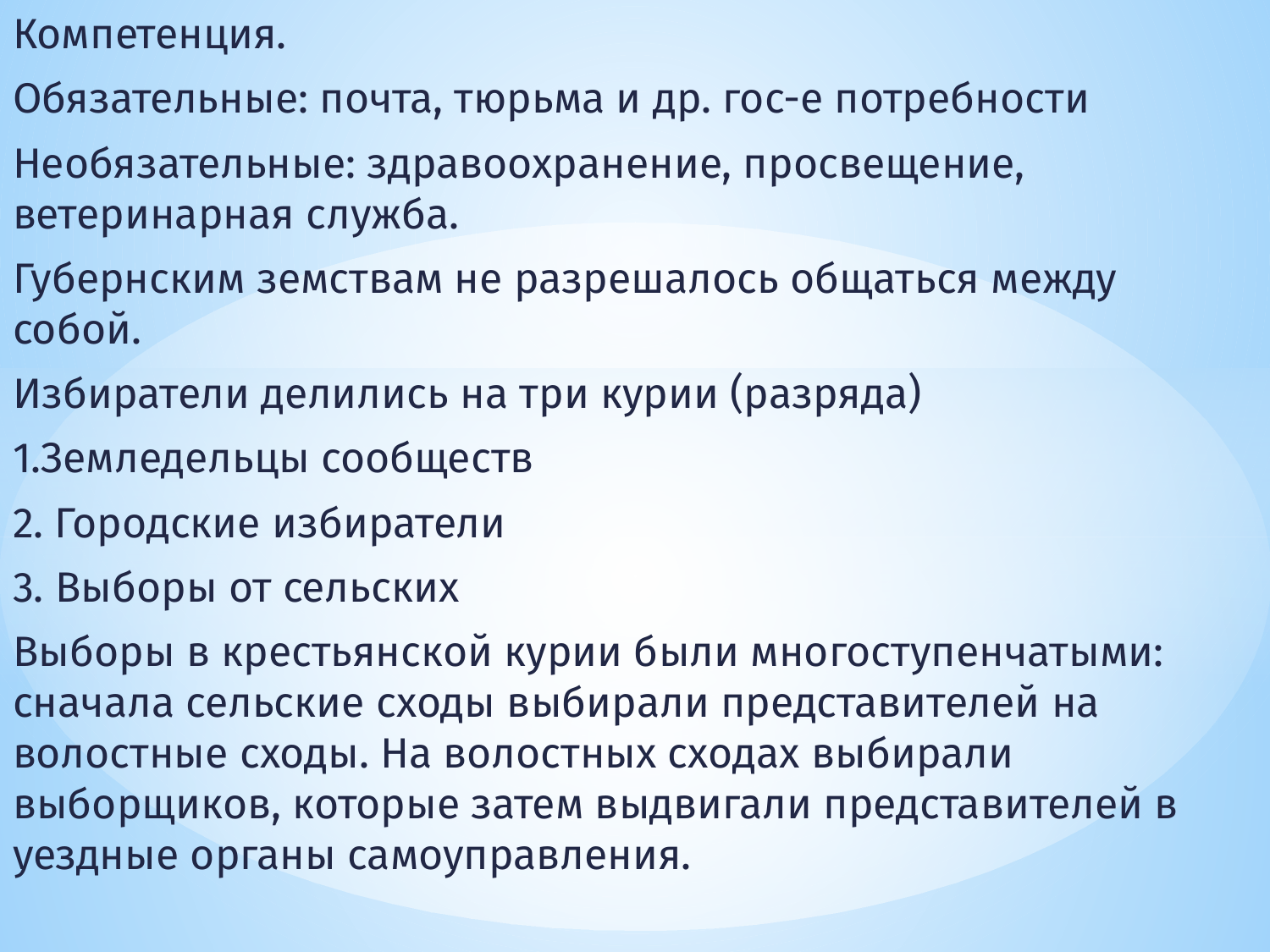

Компетенция.
Обязательные: почта, тюрьма и др. гос-е потребности
Необязательные: здравоохранение, просвещение, ветеринарная служба.
Губернским земствам не разрешалось общаться между собой.
Избиратели делились на три курии (разряда)
1.Земледельцы сообществ
2. Городские избиратели
3. Выборы от сельских
Выборы в крестьянской курии были многоступенчатыми: сначала сельские сходы выбирали представителей на волостные сходы. На волостных сходах выбирали выборщиков, которые затем выдвигали представителей в уездные органы самоуправления.
#